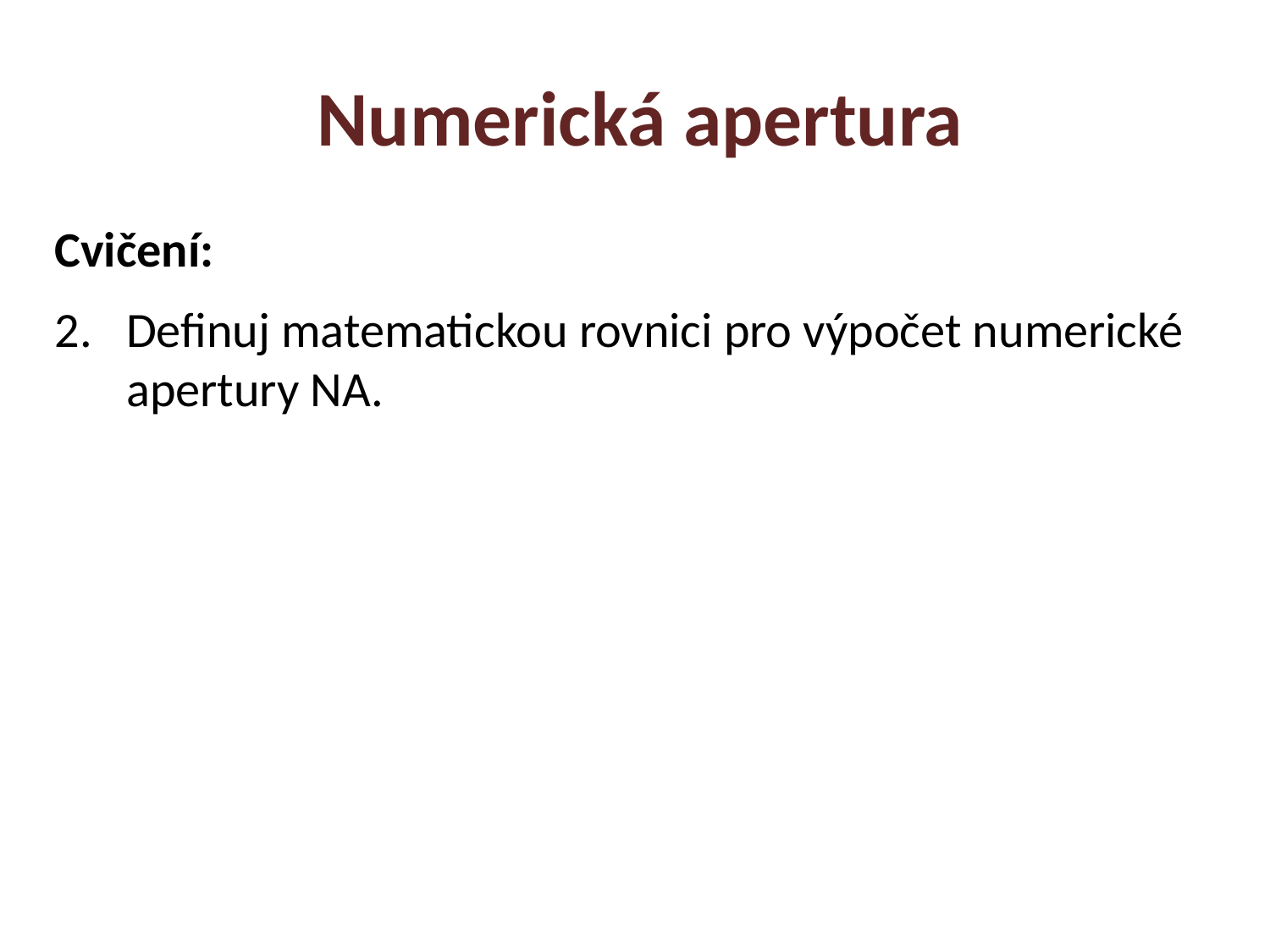

Numerická apertura
Cvičení:
Definuj matematickou rovnici pro výpočet numerické apertury NA.